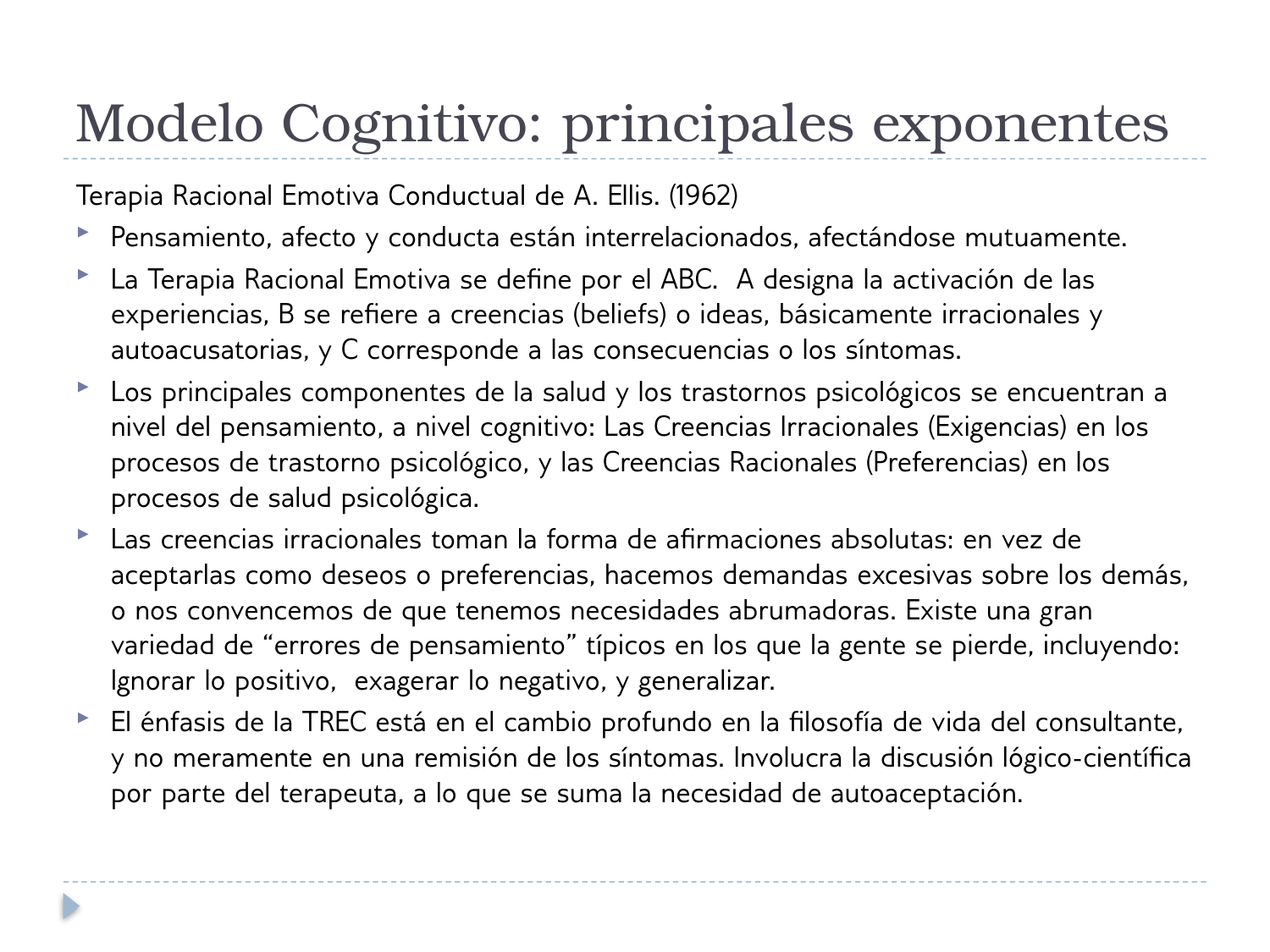

# Modelo Cognitivo: principales exponentes
Terapia Racional Emotiva Conductual de A. Ellis. (1962)
Pensamiento, afecto y conducta están interrelacionados, afectándose mutuamente.
La Terapia Racional Emotiva se define por el ABC.  A designa la activación de las experiencias, B se refiere a creencias (beliefs) o ideas, básicamente irracionales y autoacusatorias, y C corresponde a las consecuencias o los síntomas.
Los principales componentes de la salud y los trastornos psicológicos se encuentran a nivel del pensamiento, a nivel cognitivo: Las Creencias Irracionales (Exigencias) en los procesos de trastorno psicológico, y las Creencias Racionales (Preferencias) en los procesos de salud psicológica.
Las creencias irracionales toman la forma de afirmaciones absolutas: en vez de aceptarlas como deseos o preferencias, hacemos demandas excesivas sobre los demás, o nos convencemos de que tenemos necesidades abrumadoras. Existe una gran variedad de “errores de pensamiento” típicos en los que la gente se pierde, incluyendo: Ignorar lo positivo,  exagerar lo negativo, y generalizar.
El énfasis de la TREC está en el cambio profundo en la filosofía de vida del consultante, y no meramente en una remisión de los síntomas. Involucra la discusión lógico-científica por parte del terapeuta, a lo que se suma la necesidad de autoaceptación.